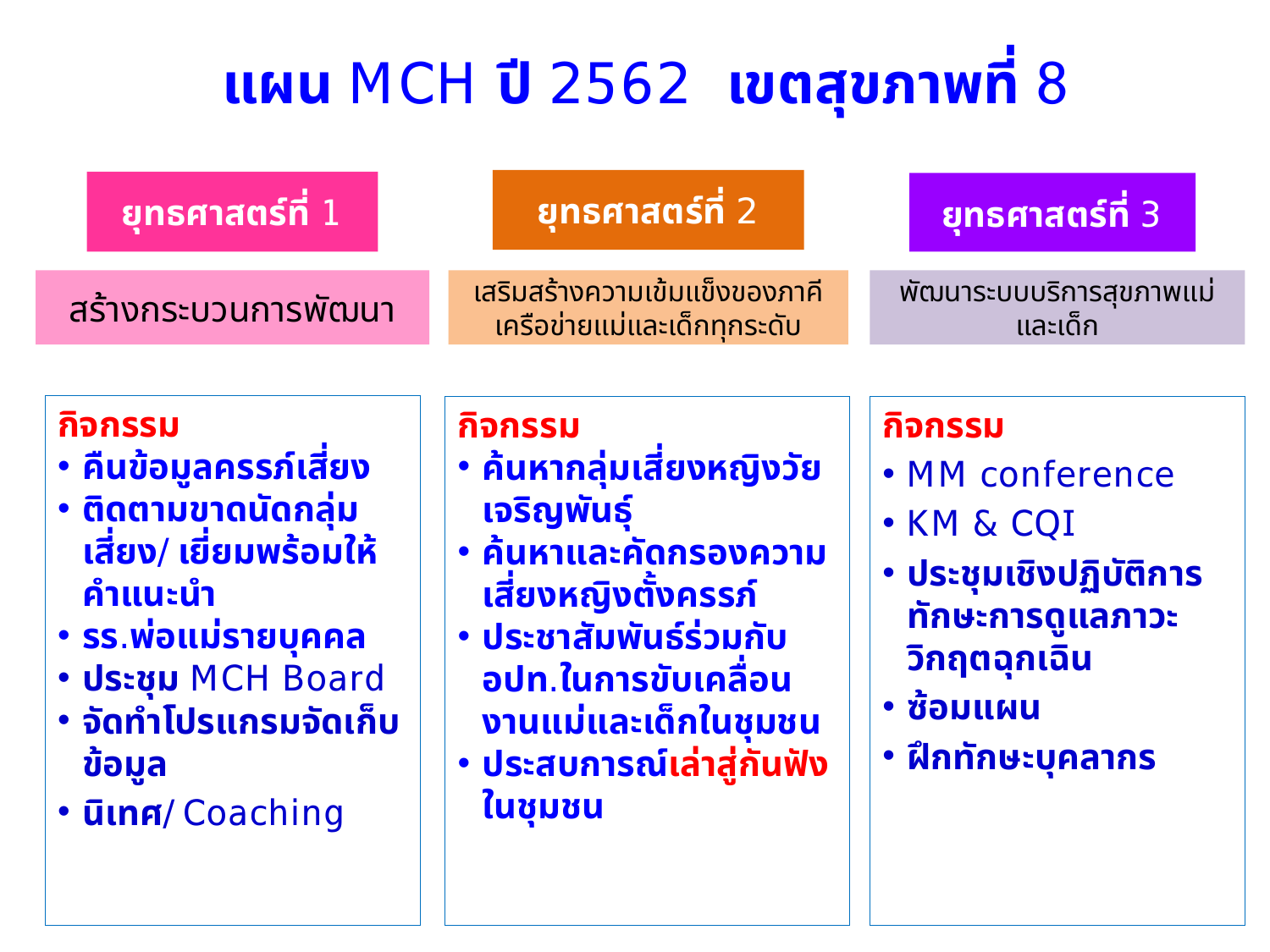

แผน MCH ปี 2562  เขตสุขภาพที่ 8
ยุทธศาสตร์ที่ 2

ยุทธศาสตร์ที่ 1
ยุทธศาสตร์ที่ 3
สร้างกระบวนการพัฒนา
เสริมสร้างความเข้มแข็งของภาคีเครือข่ายแม่และเด็กทุกระดับ
พัฒนาระบบบริการสุขภาพแม่และเด็ก
กิจกรรม
คืนข้อมูลครรภ์เสี่ยง
ติดตามขาดนัดกลุ่มเสี่ยง/เยี่ยมพร้อมให้คำแนะนำ
รร.พ่อแม่รายบุคคล
ประชุม MCH Board
จัดทำโปรแกรมจัดเก็บข้อมูล
นิเทศ/Coaching

กิจกรรม
ค้นหากลุ่มเสี่ยงหญิงวัยเจริญพันธุ์
ค้นหาและคัดกรองความเสี่ยงหญิงตั้งครรภ์
ประชาสัมพันธ์ร่วมกับอปท.ในการขับเคลื่อนงานแม่และเด็กในชุมชน
ประสบการณ์เล่าสู่กันฟัง ในชุมชน
กิจกรรม
MM conference
KM & CQI
ประชุมเชิงปฏิบัติการทักษะการดูแลภาวะวิกฤตฉุกเฉิน
ซ้อมแผน
ฝึกทักษะบุคลากร